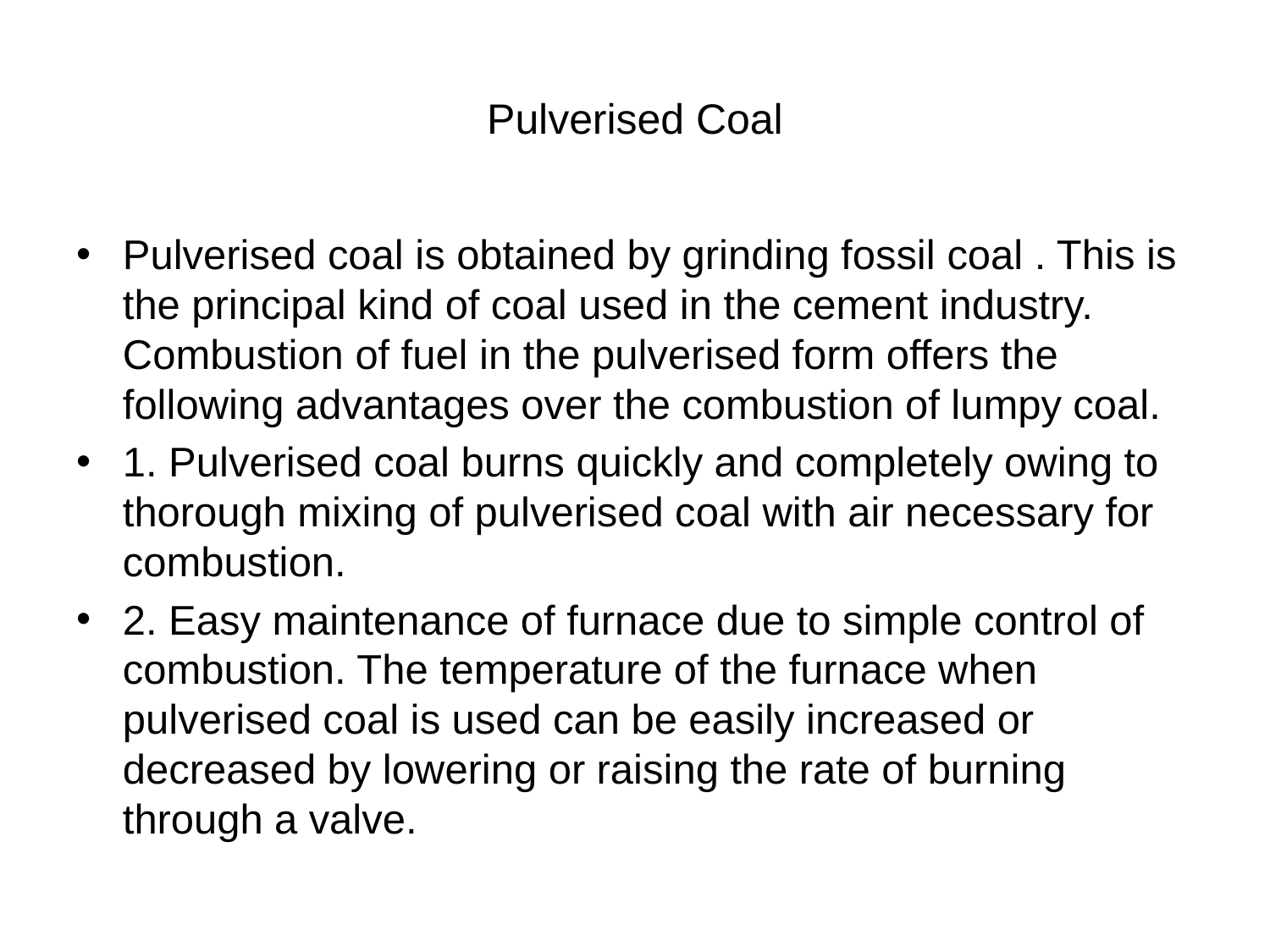

# Pulverised Coal
Pulverised coal is obtained by grinding fossil coal . This is the principal kind of coal used in the cement industry. Combustion of fuel in the pulverised form offers the following advantages over the combustion of lumpy coal.
1. Pulverised coal burns quickly and completely owing to thorough mixing of pulverised coal with air necessary for combustion.
2. Easy maintenance of furnace due to simple control of combustion. The temperature of the furnace when pulverised coal is used can be easily increased or decreased by lowering or raising the rate of burning through a valve.